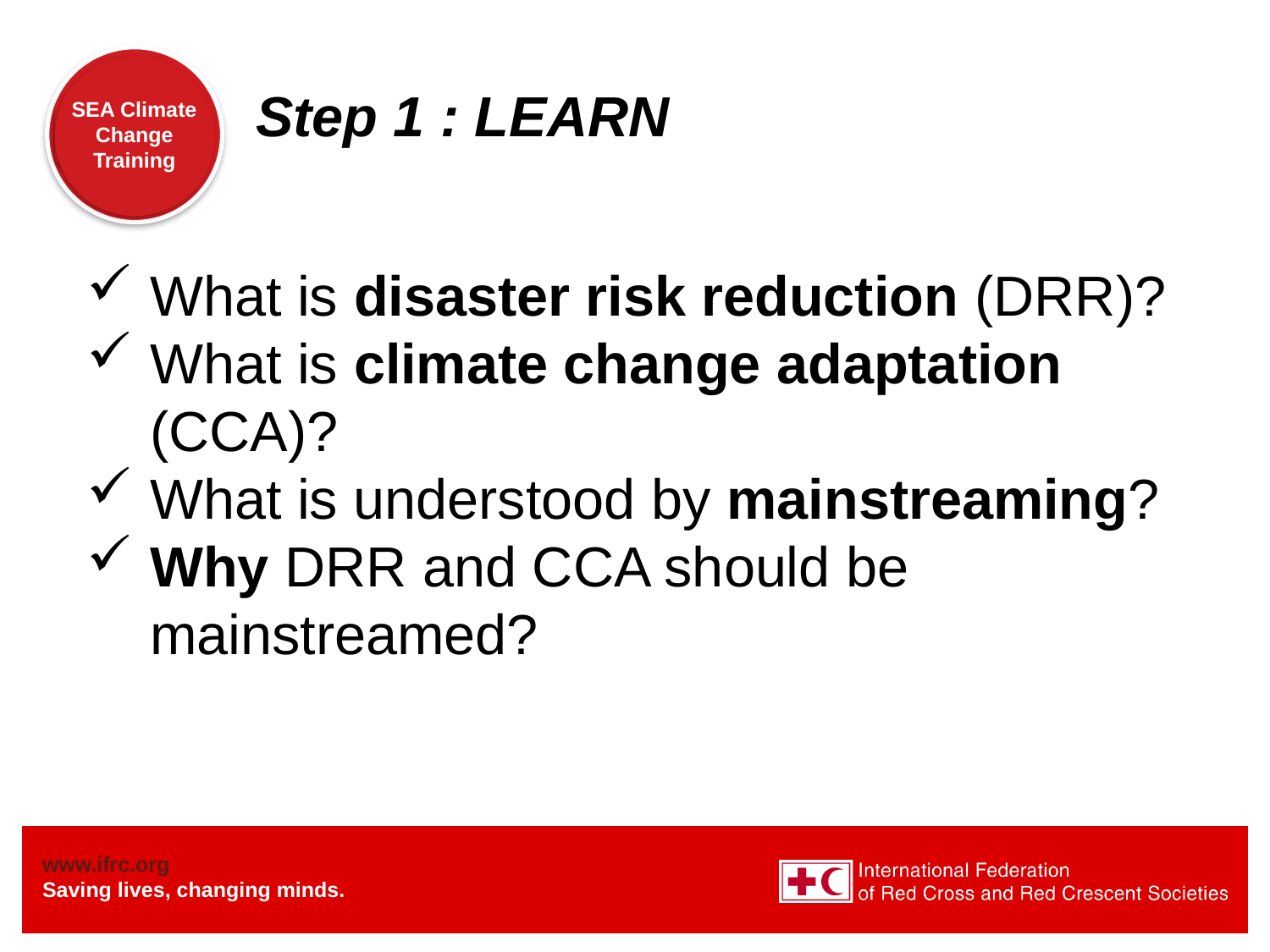

Step 1 : LEARN
What is disaster risk reduction (DRR)?
What is climate change adaptation (CCA)?
What is understood by mainstreaming?
Why DRR and CCA should be mainstreamed?